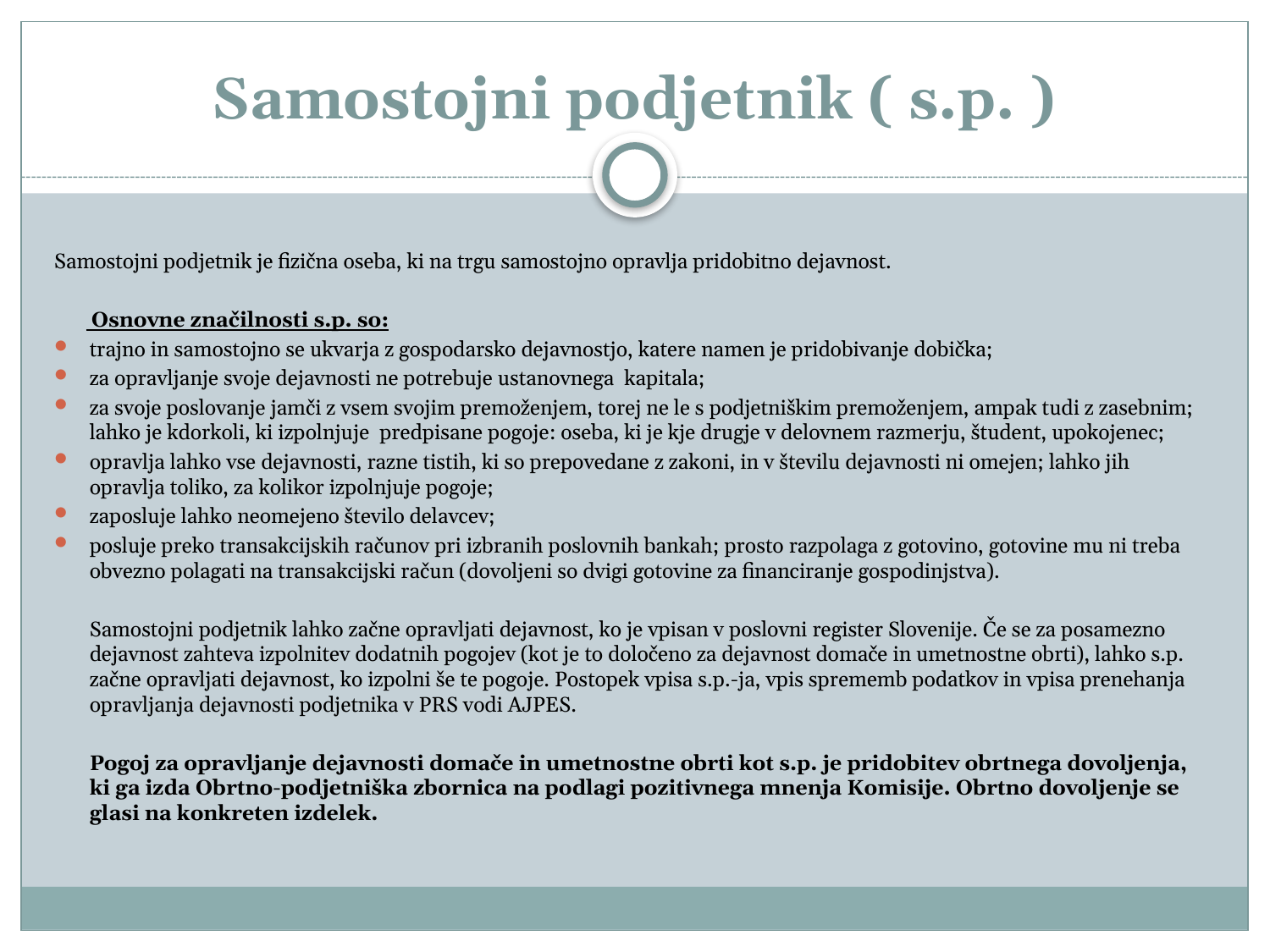

# Samostojni podjetnik ( s.p. )

Samostojni podjetnik je fizična oseba, ki na trgu samostojno opravlja pridobitno dejavnost.

       Osnovne značilnosti s.p. so:
trajno in samostojno se ukvarja z gospodarsko dejavnostjo, katere namen je pridobivanje dobička;
za opravljanje svoje dejavnosti ne potrebuje ustanovnega  kapitala;
za svoje poslovanje jamči z vsem svojim premoženjem, torej ne le s podjetniškim premoženjem, ampak tudi z zasebnim; lahko je kdorkoli, ki izpolnjuje  predpisane pogoje: oseba, ki je kje drugje v delovnem razmerju, študent, upokojenec;
opravlja lahko vse dejavnosti, razne tistih, ki so prepovedane z zakoni, in v številu dejavnosti ni omejen; lahko jih opravlja toliko, za kolikor izpolnjuje pogoje;
zaposluje lahko neomejeno število delavcev;
posluje preko transakcijskih računov pri izbranih poslovnih bankah; prosto razpolaga z gotovino, gotovine mu ni treba obvezno polagati na transakcijski račun (dovoljeni so dvigi gotovine za financiranje gospodinjstva).

	Samostojni podjetnik lahko začne opravljati dejavnost, ko je vpisan v poslovni register Slovenije. Če se za posamezno dejavnost zahteva izpolnitev dodatnih pogojev (kot je to določeno za dejavnost domače in umetnostne obrti), lahko s.p. začne opravljati dejavnost, ko izpolni še te pogoje. Postopek vpisa s.p.-ja, vpis sprememb podatkov in vpisa prenehanja opravljanja dejavnosti podjetnika v PRS vodi AJPES.

	Pogoj za opravljanje dejavnosti domače in umetnostne obrti kot s.p. je pridobitev obrtnega dovoljenja, ki ga izda Obrtno-podjetniška zbornica na podlagi pozitivnega mnenja Komisije. Obrtno dovoljenje se glasi na konkreten izdelek.